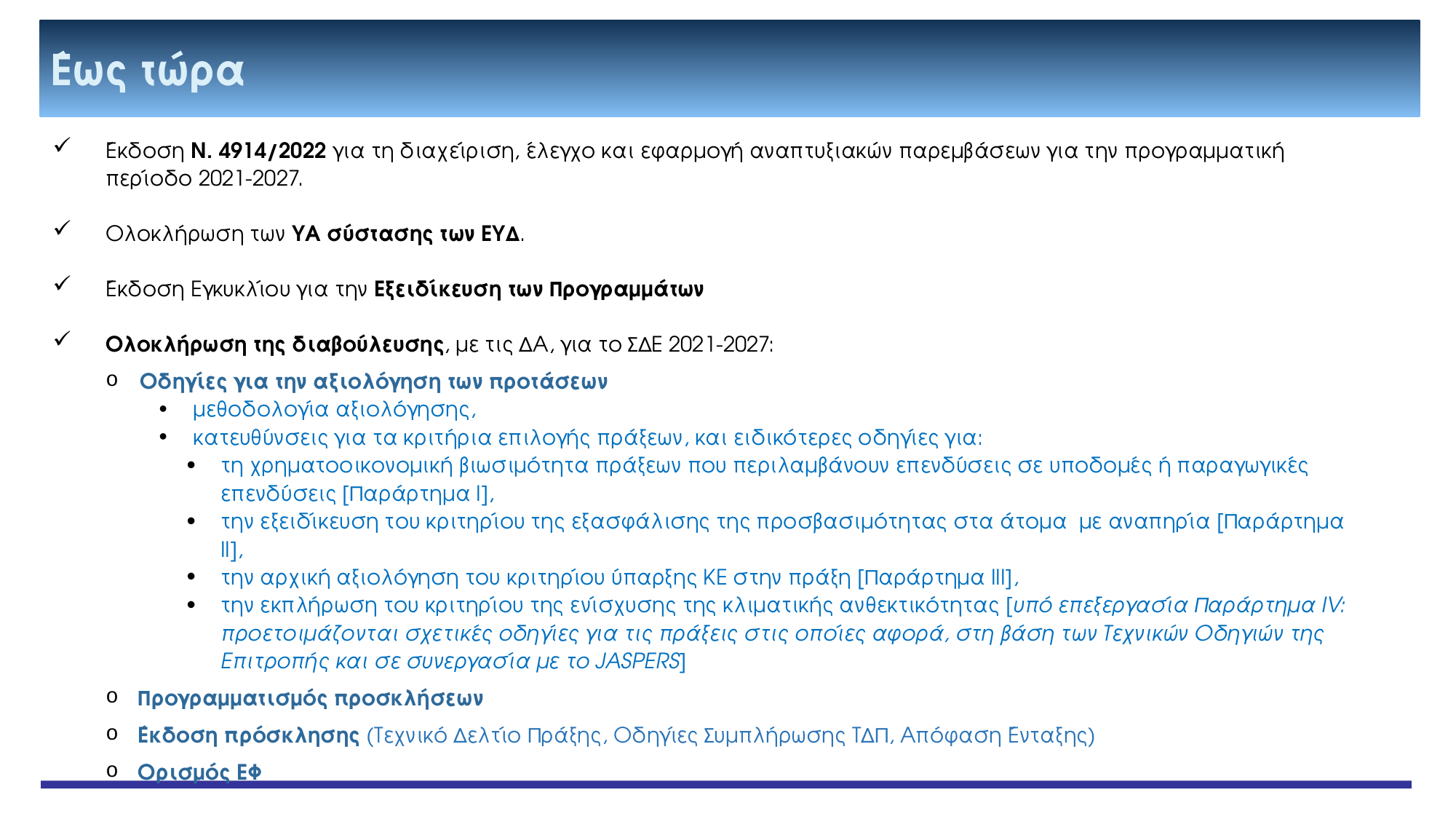

Έως τώρα
Έκδοση Ν. 4914/2022 για τη διαχείριση, έλεγχο και εφαρμογή αναπτυξιακών παρεμβάσεων για την προγραμματική περίοδο 2021-2027.
Ολοκλήρωση των ΥΑ σύστασης των ΕΥΔ.
Έκδοση Εγκυκλίου για την Εξειδίκευση των Προγραμμάτων
Ολοκλήρωση της διαβούλευσης, με τις ΔΑ, για το ΣΔΕ 2021-2027:
Οδηγίες για την αξιολόγηση των προτάσεων
μεθοδολογία αξιολόγησης,
κατευθύνσεις για τα κριτήρια επιλογής πράξεων, και ειδικότερες οδηγίες για:
τη χρηματοοικονομική βιωσιμότητα πράξεων που περιλαμβάνουν επενδύσεις σε υποδομές ή παραγωγικές επενδύσεις [Παράρτημα Ι],
την εξειδίκευση του κριτηρίου της εξασφάλισης της προσβασιμότητας στα άτομα  με αναπηρία [Παράρτημα ΙΙ],
την αρχική αξιολόγηση του κριτηρίου ύπαρξης ΚΕ στην πράξη [Παράρτημα ΙΙΙ],
την εκπλήρωση του κριτηρίου της ενίσχυσης της κλιματικής ανθεκτικότητας [υπό επεξεργασία Παράρτημα IV: προετοιμάζονται σχετικές οδηγίες για τις πράξεις στις οποίες αφορά, στη βάση των Τεχνικών Οδηγιών της Επιτροπής και σε συνεργασία με το JASPERS]
Προγραμματισμός προσκλήσεων
Έκδοση πρόσκλησης (Τεχνικό Δελτίο Πράξης, Οδηγίες Συμπλήρωσης ΤΔΠ, Απόφαση Ένταξης)
Ορισμός ΕΦ